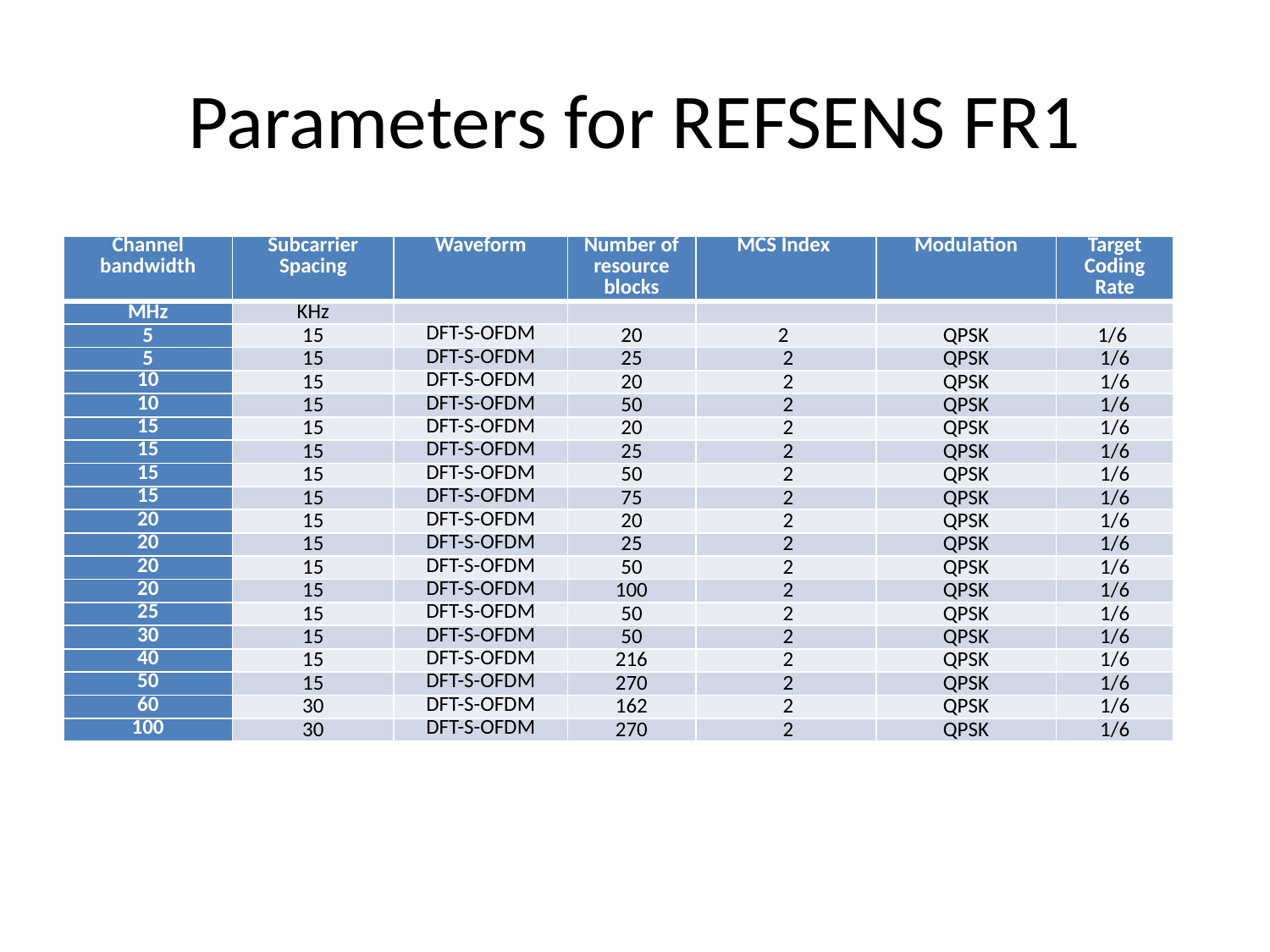

# Parameters for REFSENS FR1
| Channel bandwidth | Subcarrier Spacing | Waveform | Number of resource blocks | MCS Index | Modulation | Target Coding Rate |
| --- | --- | --- | --- | --- | --- | --- |
| MHz | KHz |  |  |  |  |  |
| 5 | 15 | DFT-S-OFDM | 20 | 2 | QPSK | 1/6 |
| 5 | 15 | DFT-S-OFDM | 25 | 2 | QPSK | 1/6 |
| 10 | 15 | DFT-S-OFDM | 20 | 2 | QPSK | 1/6 |
| 10 | 15 | DFT-S-OFDM | 50 | 2 | QPSK | 1/6 |
| 15 | 15 | DFT-S-OFDM | 20 | 2 | QPSK | 1/6 |
| 15 | 15 | DFT-S-OFDM | 25 | 2 | QPSK | 1/6 |
| 15 | 15 | DFT-S-OFDM | 50 | 2 | QPSK | 1/6 |
| 15 | 15 | DFT-S-OFDM | 75 | 2 | QPSK | 1/6 |
| 20 | 15 | DFT-S-OFDM | 20 | 2 | QPSK | 1/6 |
| 20 | 15 | DFT-S-OFDM | 25 | 2 | QPSK | 1/6 |
| 20 | 15 | DFT-S-OFDM | 50 | 2 | QPSK | 1/6 |
| 20 | 15 | DFT-S-OFDM | 100 | 2 | QPSK | 1/6 |
| 25 | 15 | DFT-S-OFDM | 50 | 2 | QPSK | 1/6 |
| 30 | 15 | DFT-S-OFDM | 50 | 2 | QPSK | 1/6 |
| 40 | 15 | DFT-S-OFDM | 216 | 2 | QPSK | 1/6 |
| 50 | 15 | DFT-S-OFDM | 270 | 2 | QPSK | 1/6 |
| 60 | 30 | DFT-S-OFDM | 162 | 2 | QPSK | 1/6 |
| 100 | 30 | DFT-S-OFDM | 270 | 2 | QPSK | 1/6 |